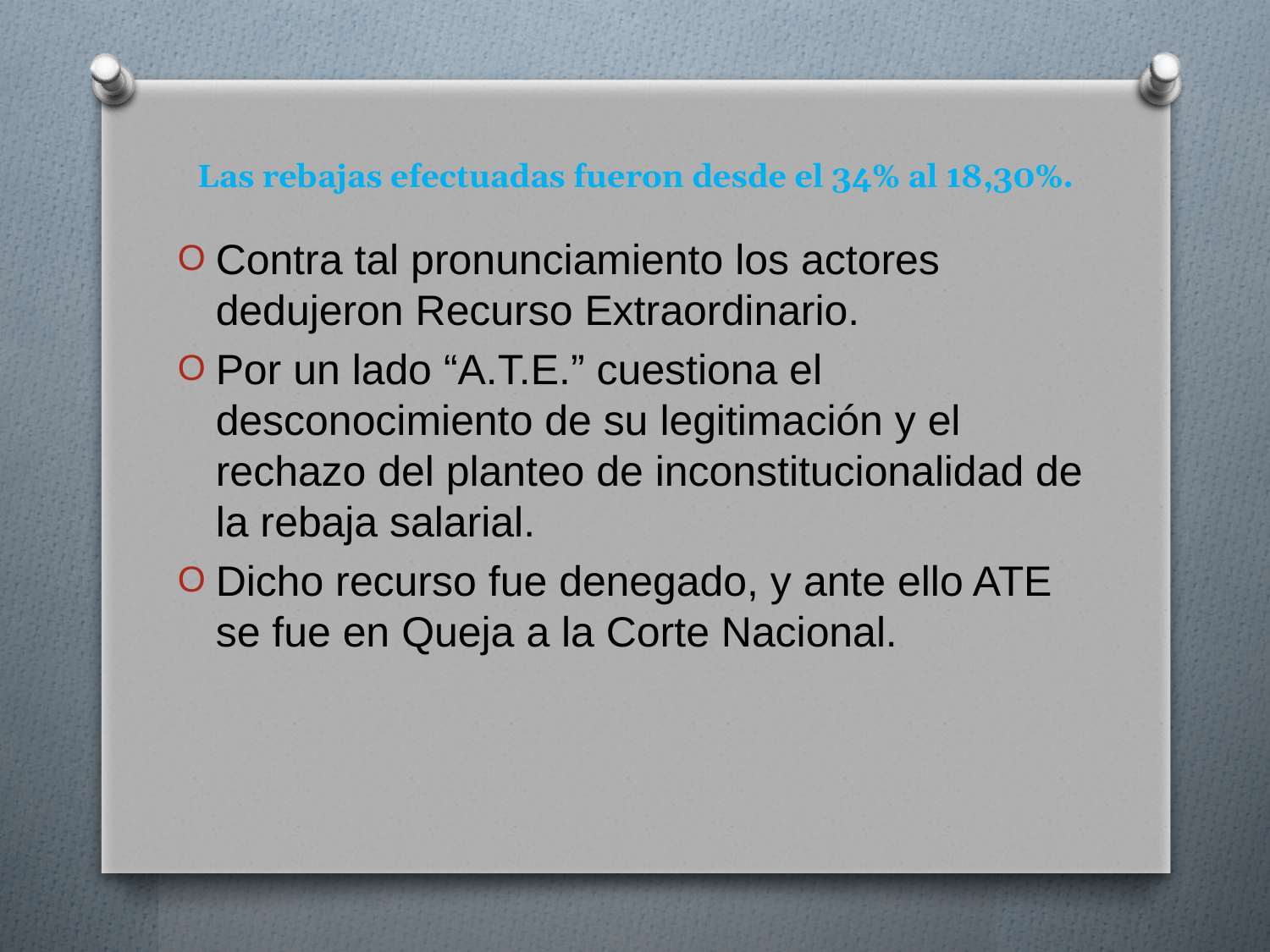

# Las rebajas efectuadas fueron desde el 34% al 18,30%.
Contra tal pronunciamiento los actores dedujeron Recurso Extraordinario.
Por un lado “A.T.E.” cuestiona el desconocimiento de su legitimación y el rechazo del planteo de inconstitucionalidad de la rebaja salarial.
Dicho recurso fue denegado, y ante ello ATE se fue en Queja a la Corte Nacional.